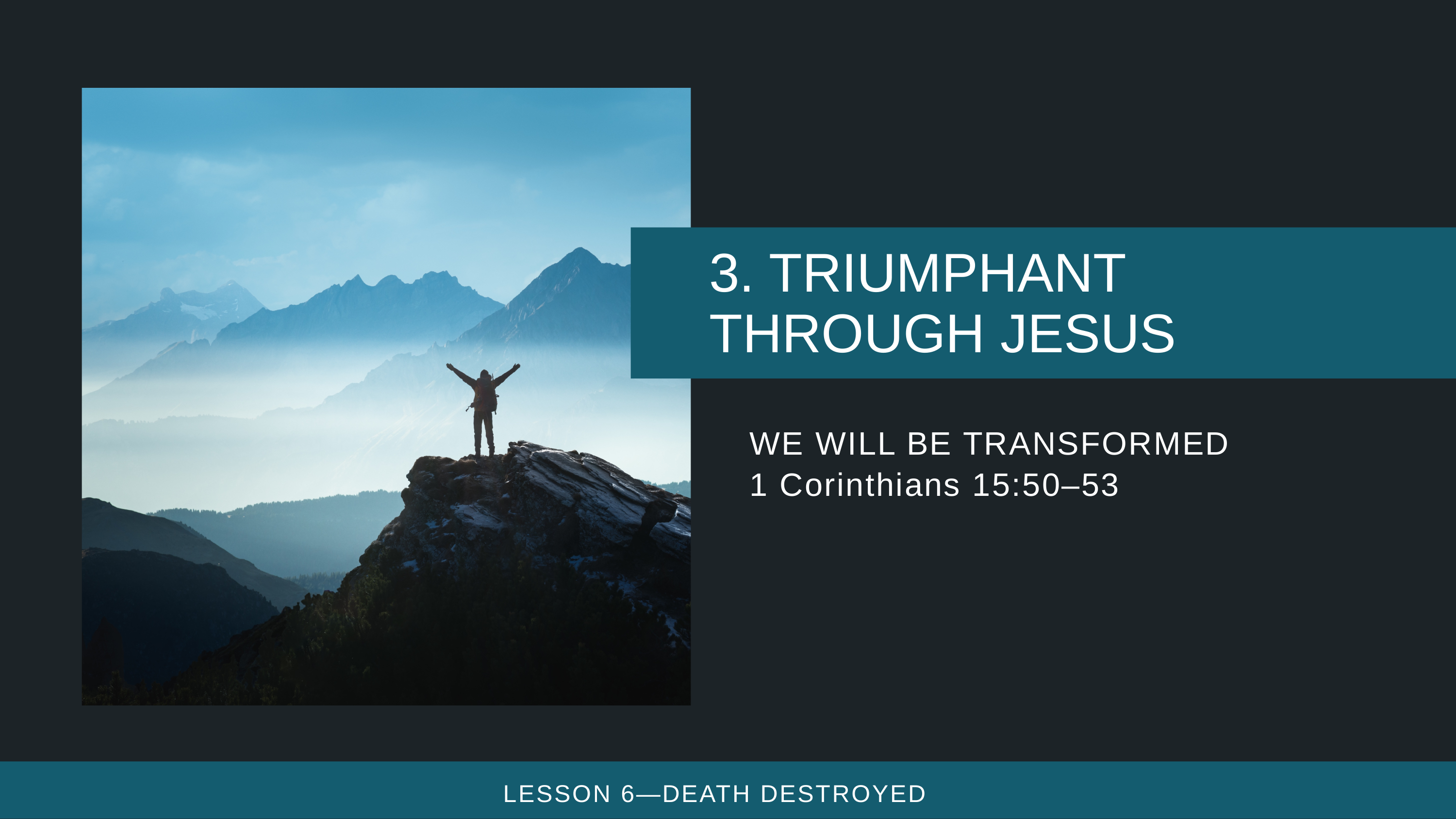

WE WILL BE TRANSFORMED
1 Corinthians 15:50–53